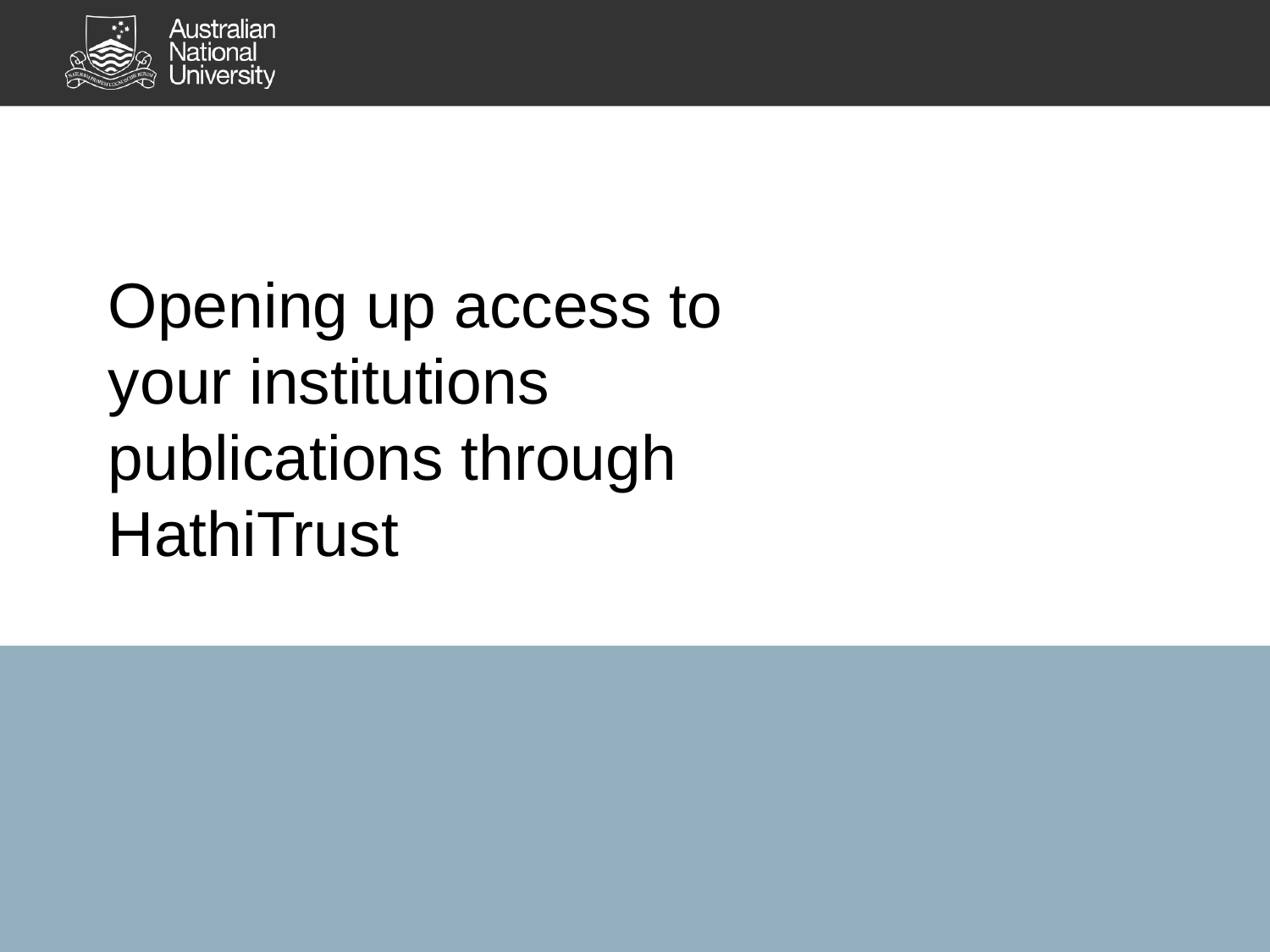

Opening up access to your institutions publications through HathiTrust